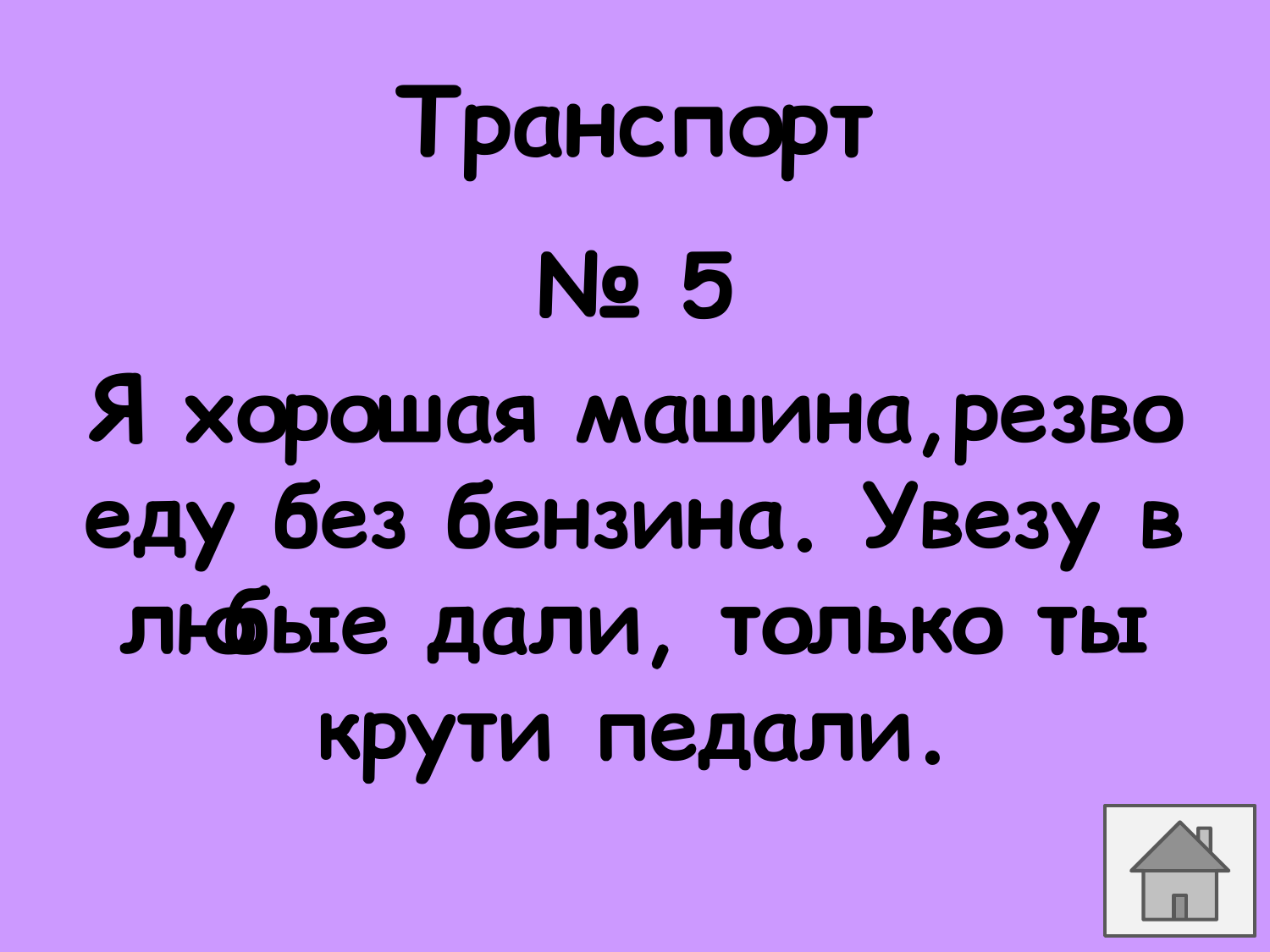

# Транспорт
№ 5
Я хорошая машина,резво еду без бензина. Увезу в любые дали, только ты крути педали.